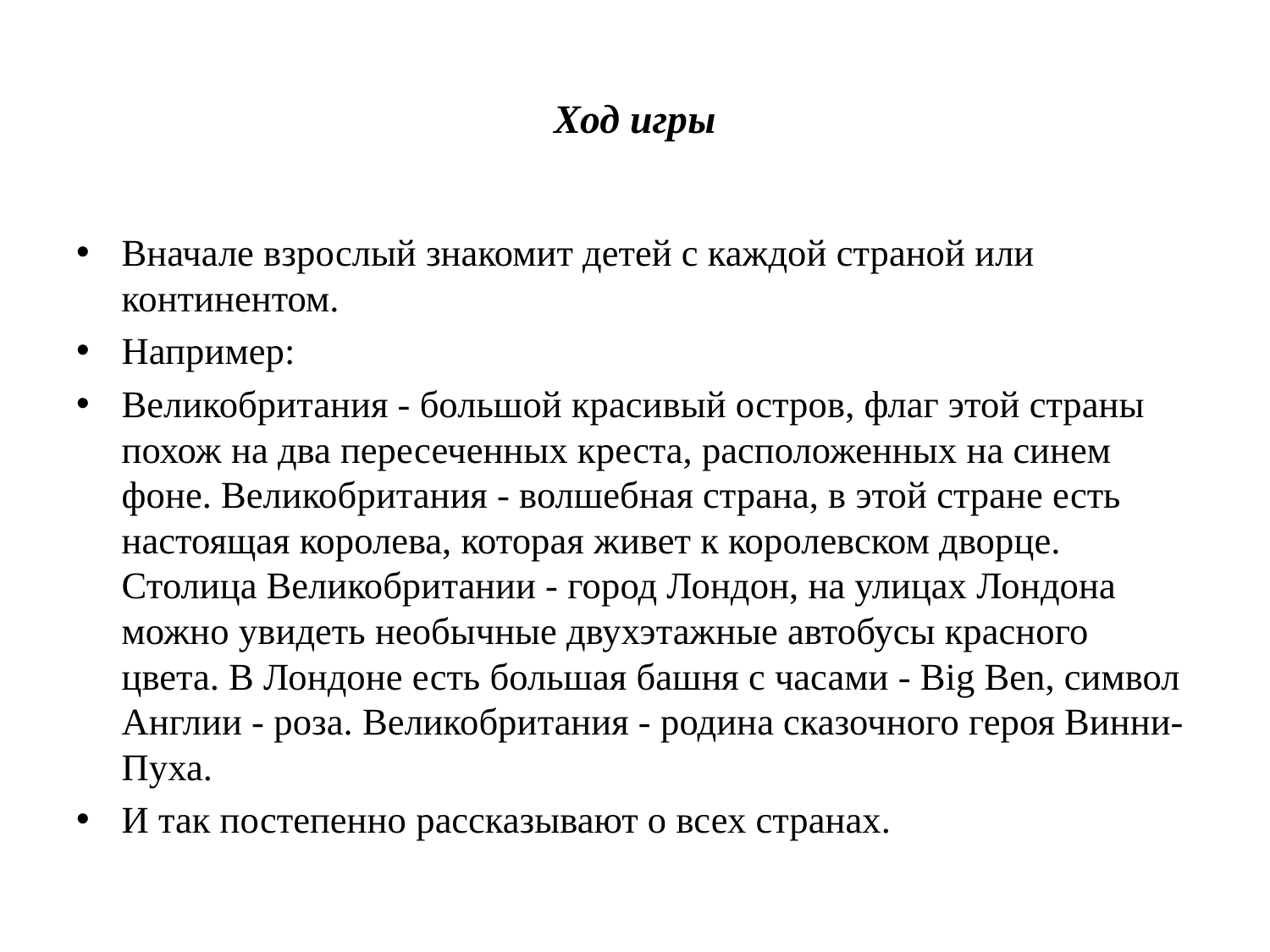

# Ход игры
Вначале взрослый знакомит детей с каждой страной или континентом.
Например:
Великобритания - большой красивый остров, флаг этой страны похож на два пересеченных креста, расположенных на синем фоне. Великобритания - волшебная страна, в этой стране есть настоящая королева, которая живет к королевском дворце. Столица Великобритании - город Лондон, на улицах Лондона можно увидеть необычные двухэтажные автобусы красного цвета. В Лондоне есть большая башня с часами - Big Ben, символ Англии - роза. Великобритания - родина сказочного героя Винни-Пуха.
И так постепенно рассказывают о всех странах.